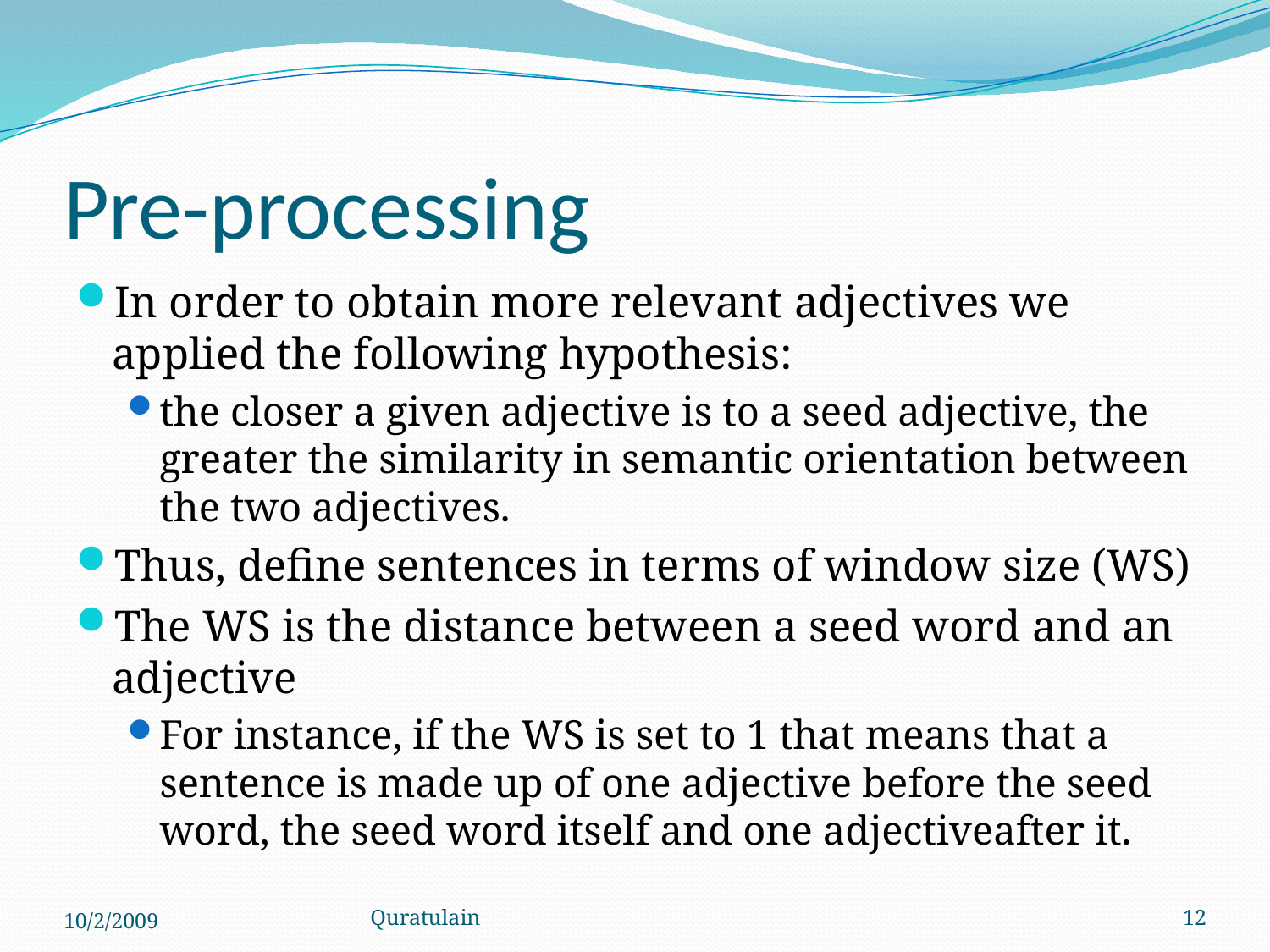

# Pre-processing
In order to obtain more relevant adjectives we applied the following hypothesis:
the closer a given adjective is to a seed adjective, the greater the similarity in semantic orientation between the two adjectives.
Thus, define sentences in terms of window size (WS)
The WS is the distance between a seed word and an adjective
For instance, if the WS is set to 1 that means that a sentence is made up of one adjective before the seed word, the seed word itself and one adjectiveafter it.

10/2/2009
Quratulain
12